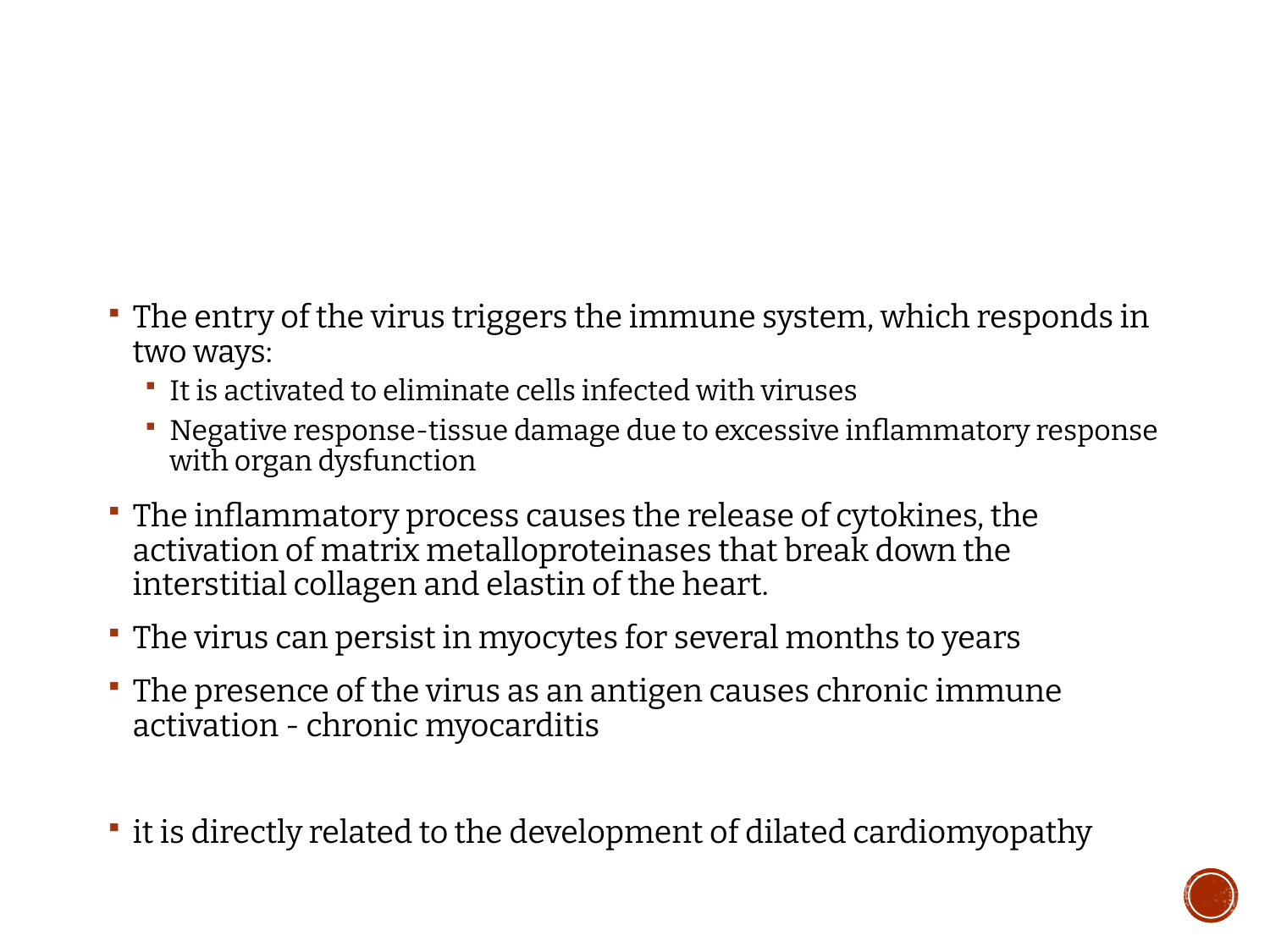

#
The entry of the virus triggers the immune system, which responds in two ways:
It is activated to eliminate cells infected with viruses
Negative response-tissue damage due to excessive inflammatory response with organ dysfunction
The inflammatory process causes the release of cytokines, the activation of matrix metalloproteinases that break down the interstitial collagen and elastin of the heart.
The virus can persist in myocytes for several months to years
The presence of the virus as an antigen causes chronic immune activation - chronic myocarditis

it is directly related to the development of dilated cardiomyopathy